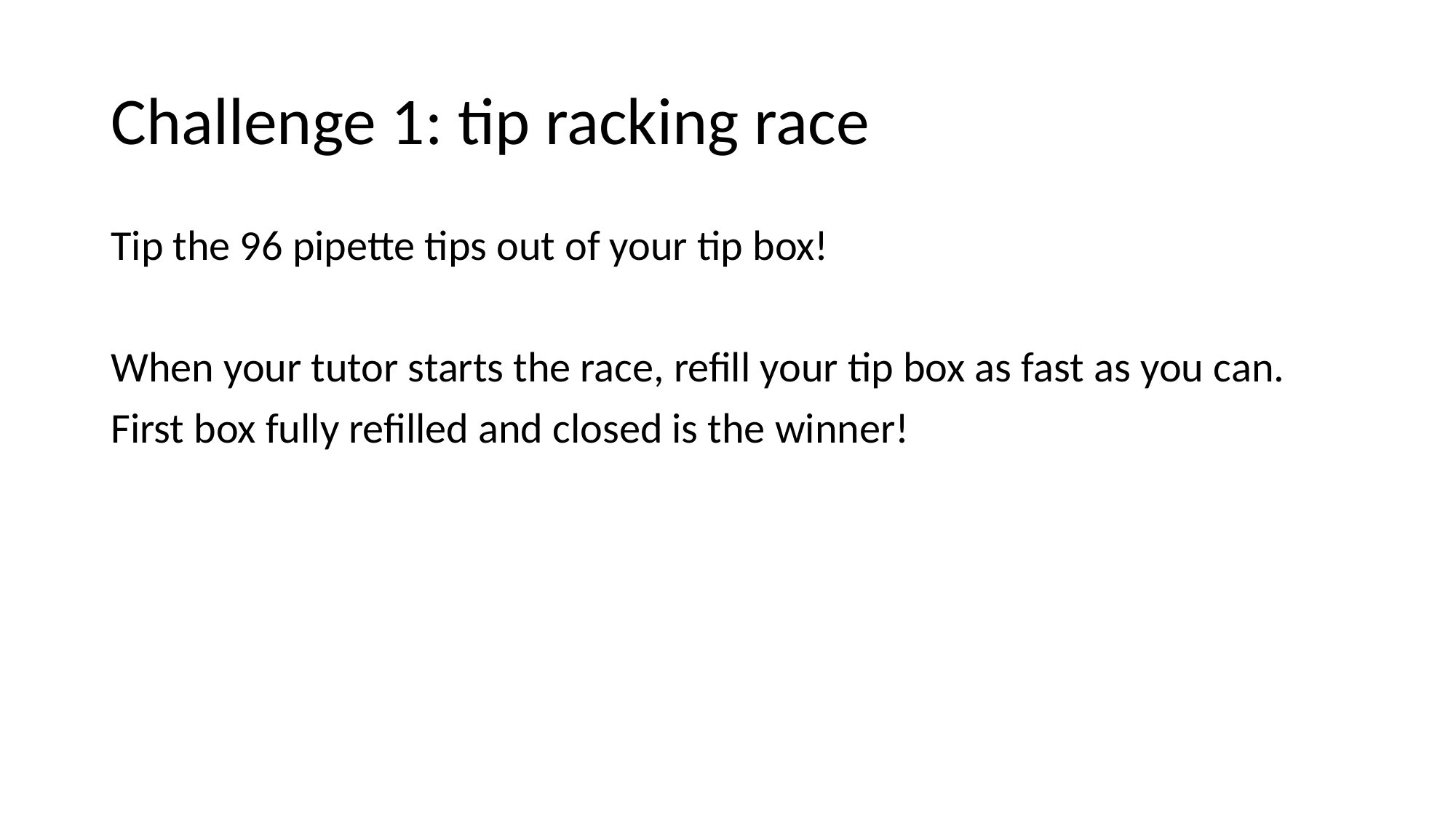

# Challenge 1: tip racking race
Tip the 96 pipette tips out of your tip box!

When your tutor starts the race, refill your tip box as fast as you can.
First box fully refilled and closed is the winner!